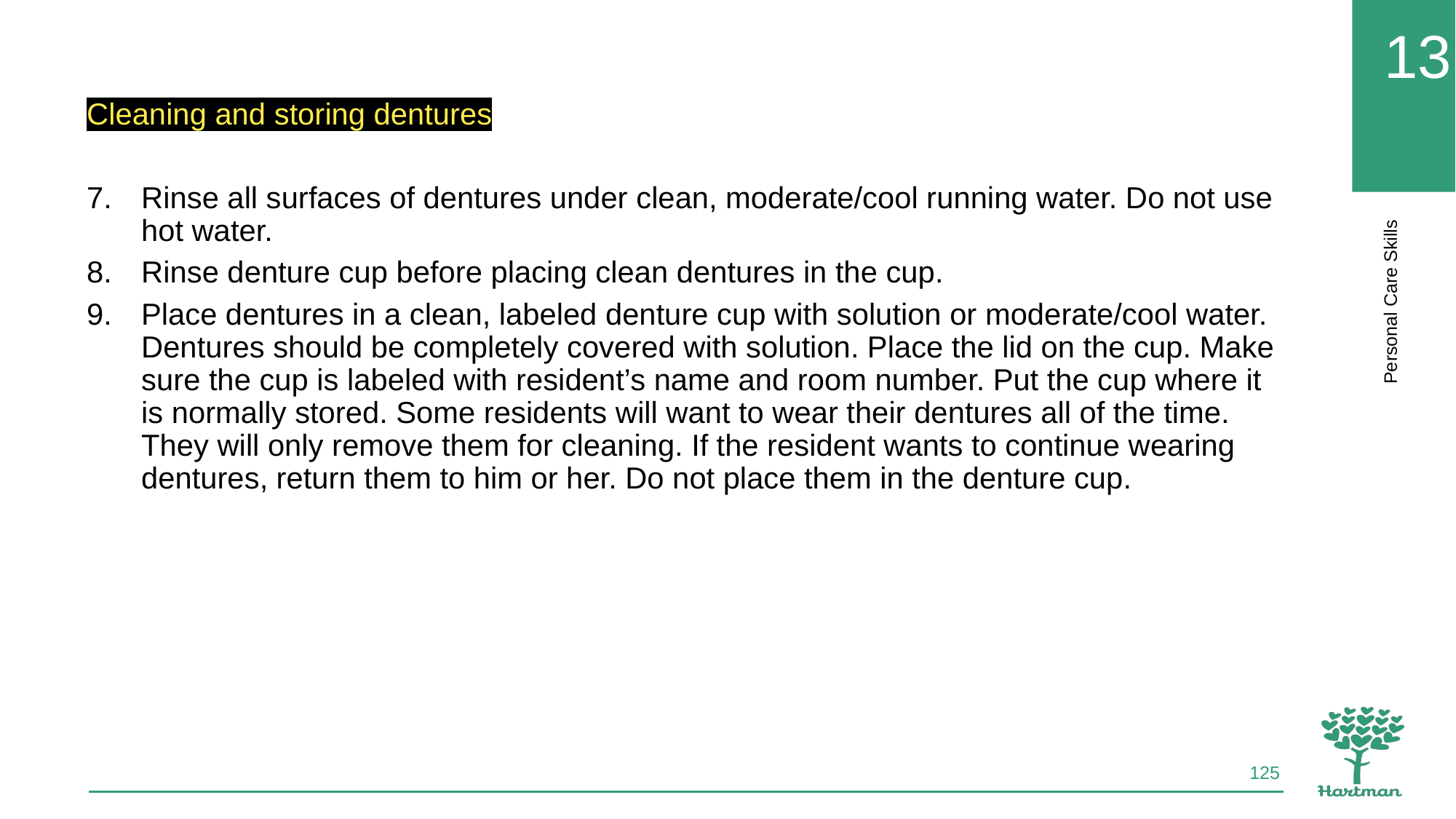

Cleaning and storing dentures

Rinse all surfaces of dentures under clean, moderate/cool running water. Do not use hot water.
Rinse denture cup before placing clean dentures in the cup.
Place dentures in a clean, labeled denture cup with solution or moderate/cool water. Dentures should be completely covered with solution. Place the lid on the cup. Make sure the cup is labeled with resident’s name and room number. Put the cup where it is normally stored. Some residents will want to wear their dentures all of the time. They will only remove them for cleaning. If the resident wants to continue wearing dentures, return them to him or her. Do not place them in the denture cup.

125